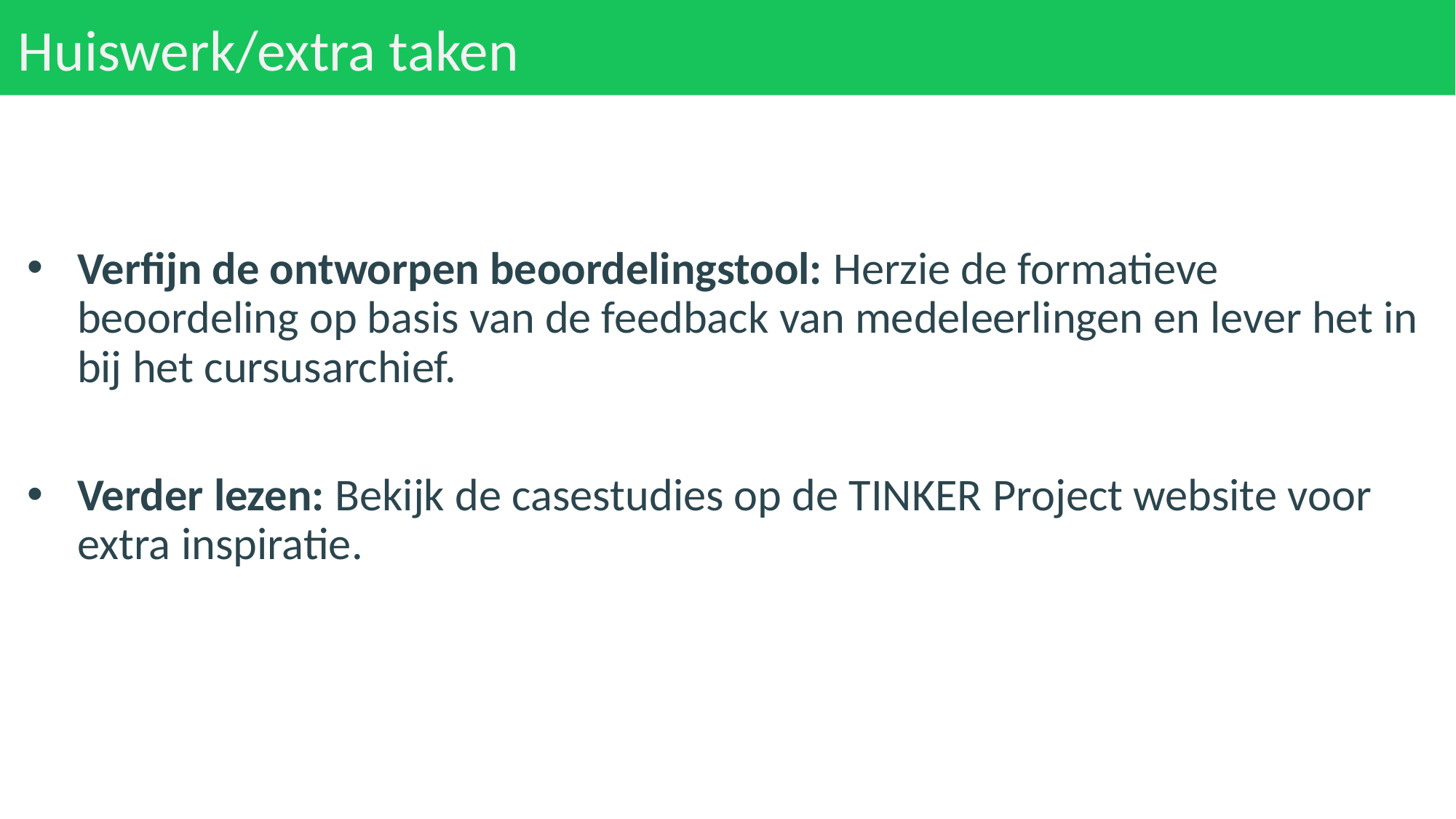

# Huiswerk/extra taken

Verfijn de ontworpen beoordelingstool: Herzie de formatieve beoordeling op basis van de feedback van medeleerlingen en lever het in bij het cursusarchief.

Verder lezen: Bekijk de casestudies op de TINKER Project website voor extra inspiratie.